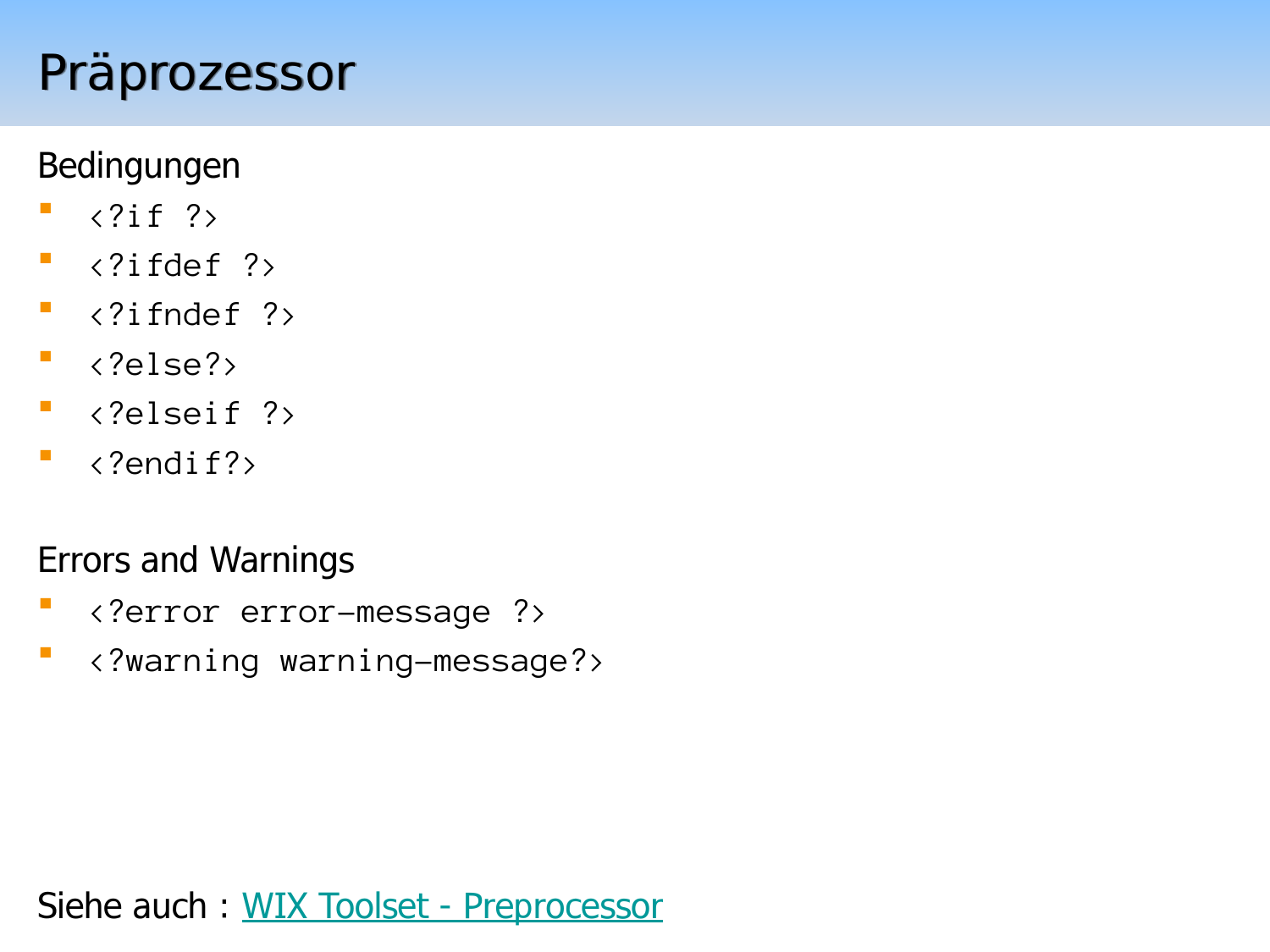

# Präprozessor
Bedingungen
<?if ?>
<?ifdef ?>
<?ifndef ?>
<?else?>
<?elseif ?>
<?endif?>

Errors and Warnings
<?error error-message ?>
<?warning warning-message?>

Siehe auch : WIX Toolset - Preprocessor